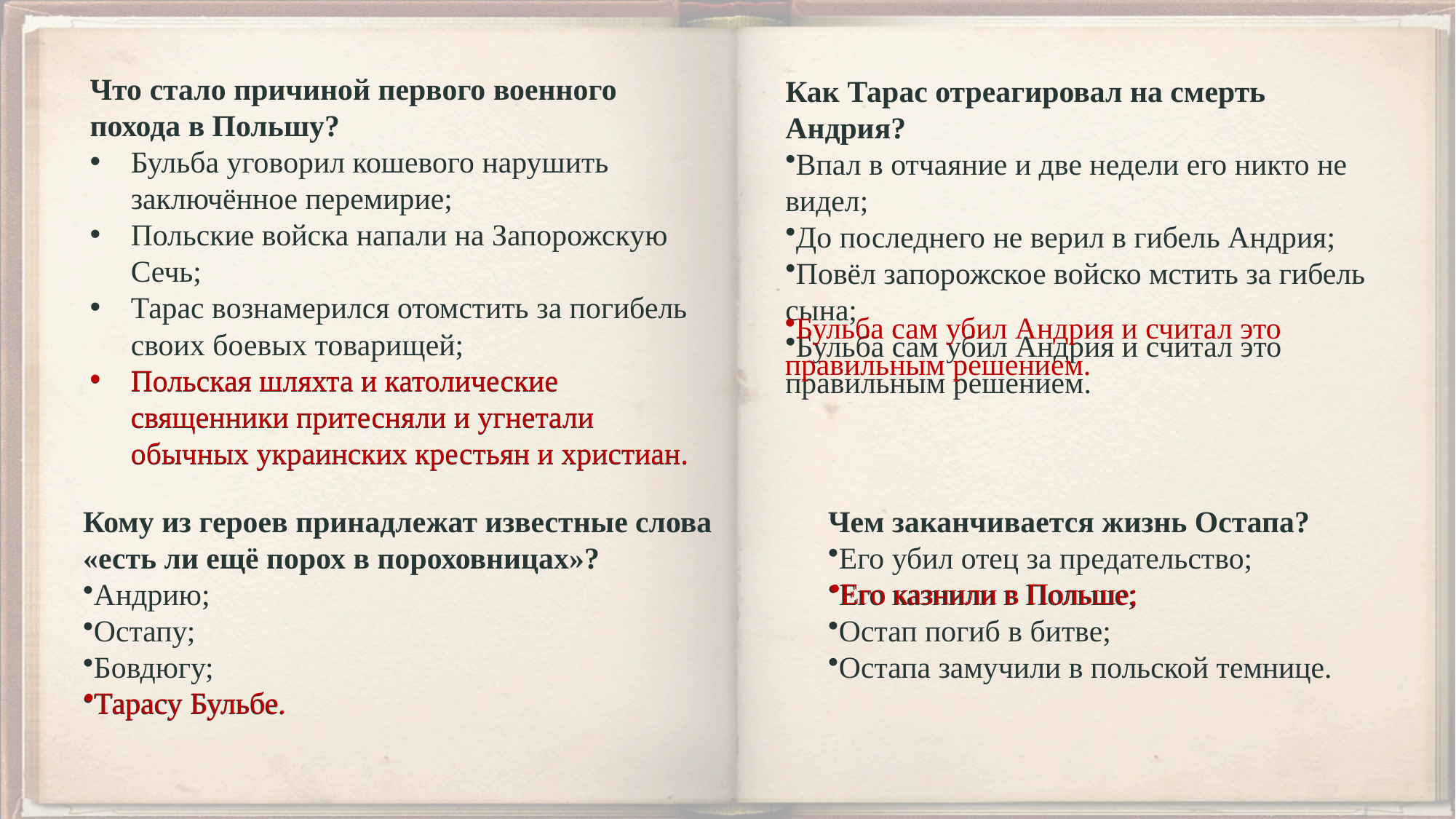

Что стало причиной первого военного похода в Польшу?
Бульба уговорил кошевого нарушить заключённое перемирие;
Польские войска напали на Запорожскую Сечь;
Тарас вознамерился отомстить за погибель своих боевых товарищей;
Польская шляхта и католические священники притесняли и угнетали обычных украинских крестьян и христиан.
Как Тарас отреагировал на смерть Андрия?
Впал в отчаяние и две недели его никто не видел;
До последнего не верил в гибель Андрия;
Повёл запорожское войско мстить за гибель сына;
Бульба сам убил Андрия и считал это правильным решением.

Бульба сам убил Андрия и считал это правильным решением.
Польская шляхта и католические священники притесняли и угнетали обычных украинских крестьян и христиан.
Кому из героев принадлежат известные слова «есть ли ещё порох в пороховницах»?
Андрию;
Остапу;
Бовдюгу;
Тарасу Бульбе.

Чем заканчивается жизнь Остапа?
Его убил отец за предательство;
Его казнили в Польше;
Остап погиб в битве;
Остапа замучили в польской темнице.

Его казнили в Польше;
Тарасу Бульбе.